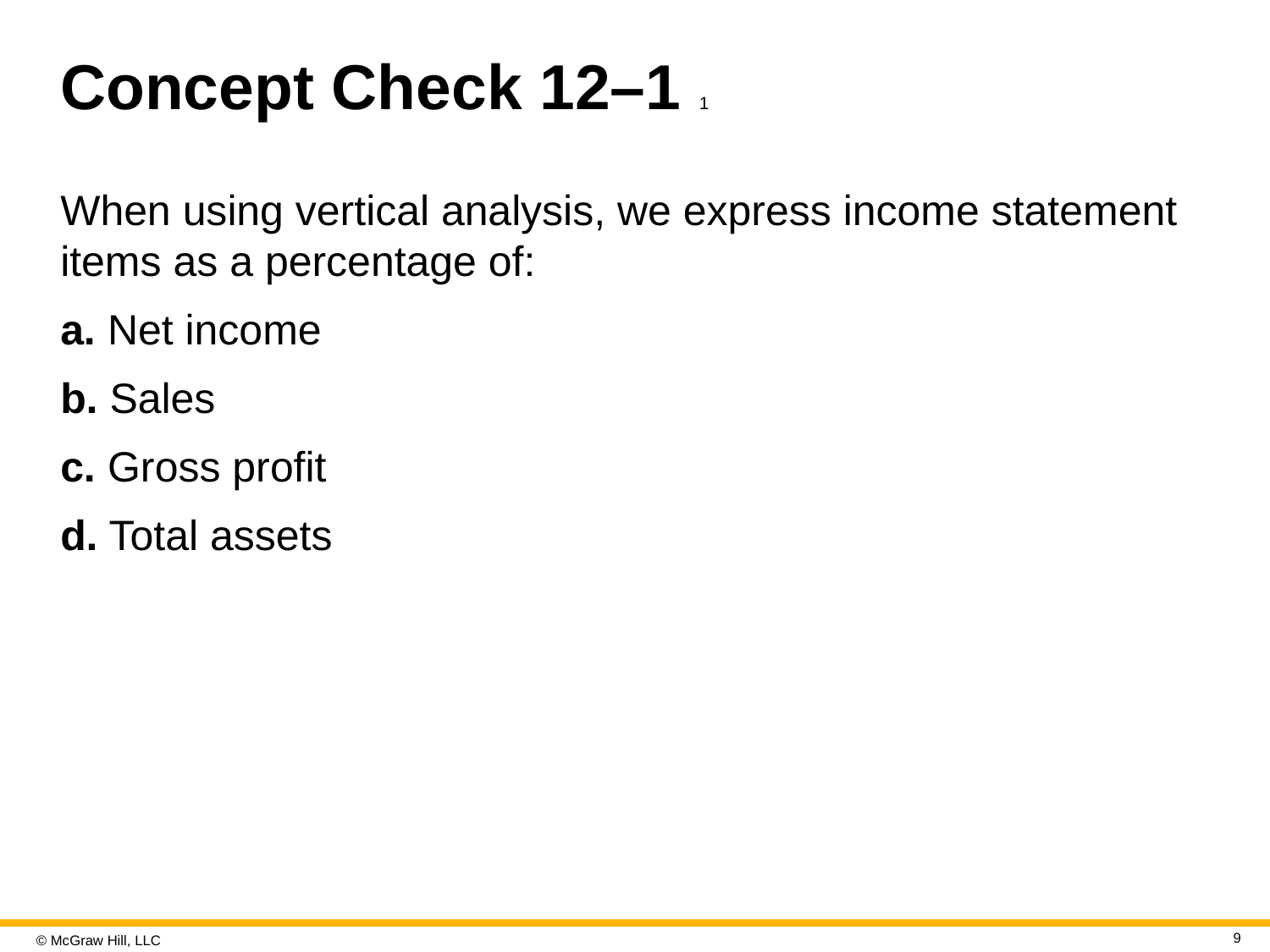

# Concept Check 12–1 1
When using vertical analysis, we express income statement items as a percentage of:
a. Net income
b. Sales
c. Gross profit
d. Total assets
9